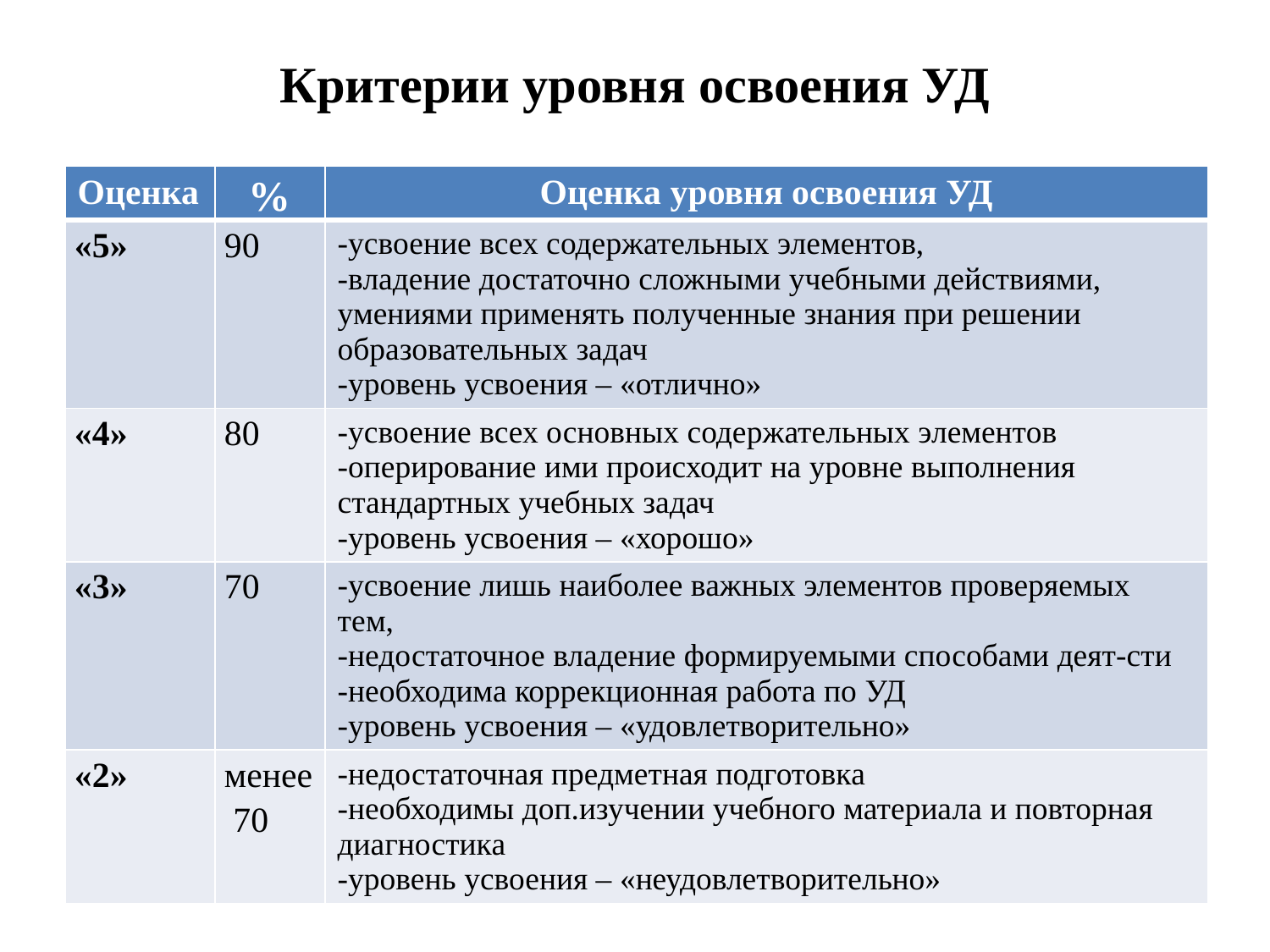

# Критерии уровня освоения УД
| Оценка | % | Оценка уровня освоения УД |
| --- | --- | --- |
| «5» | 90 | -усвоение всех содержательных элементов, -владение достаточно сложными учебными действиями, умениями применять полученные знания при решении образовательных задач -уровень усвоения – «отлично» |
| «4» | 80 | -усвоение всех основных содержательных элементов -оперирование ими происходит на уровне выполнения стандартных учебных задач -уровень усвоения – «хорошо» |
| «3» | 70 | -усвоение лишь наиболее важных элементов проверяемых тем, -недостаточное владение формируемыми способами деят-сти -необходима коррекционная работа по УД -уровень усвоения – «удовлетворительно» |
| «2» | менее 70 | -недостаточная предметная подготовка -необходимы доп.изучении учебного материала и повторная диагностика -уровень усвоения – «неудовлетворительно» |